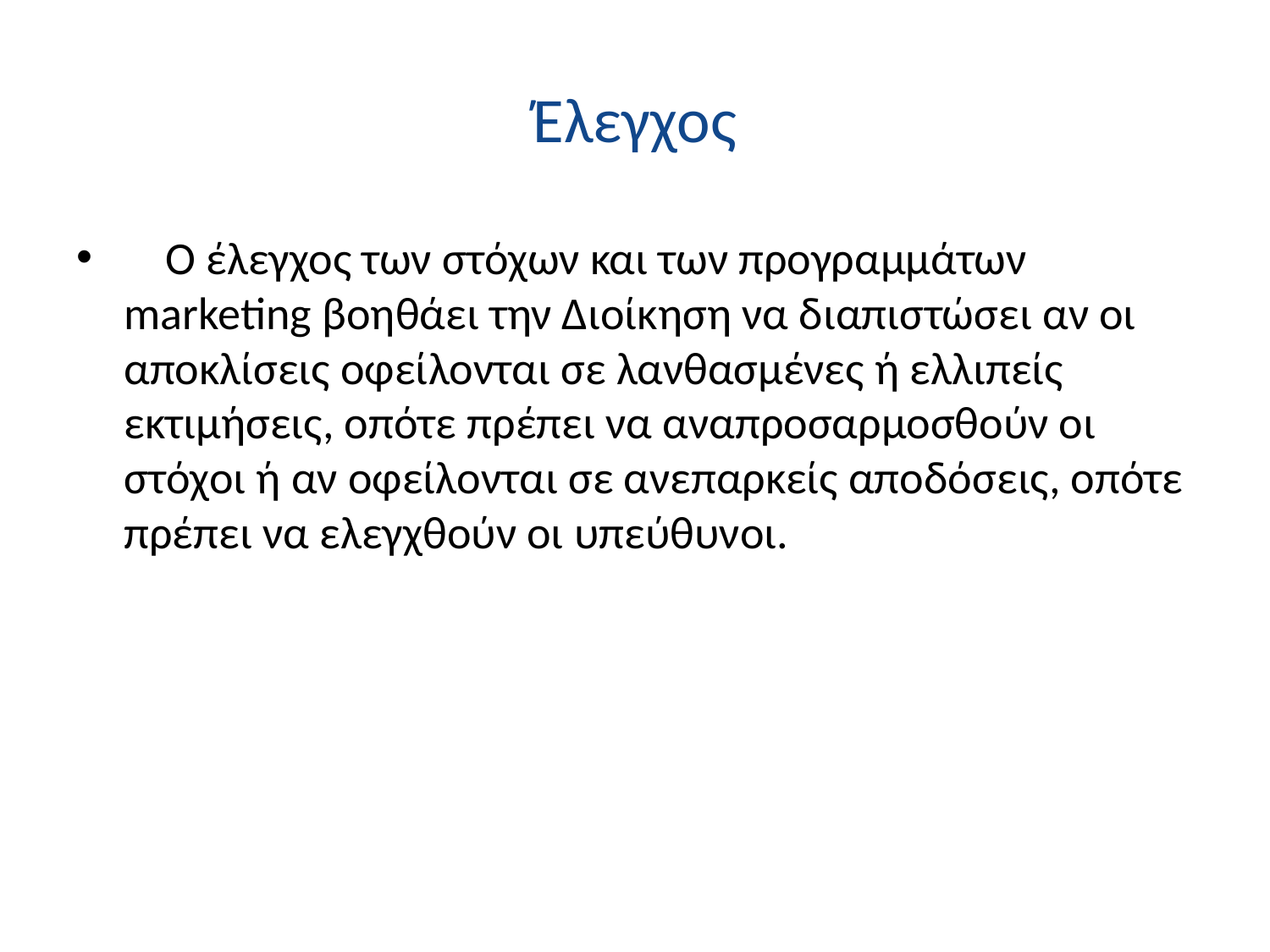

# Έλεγχος
    Ο έλεγχος των στόχων και των προγραμμάτων marketing βοηθάει την Διοίκηση να διαπιστώσει αν οι αποκλίσεις οφείλονται σε λανθασμένες ή ελλιπείς εκτιμήσεις, οπότε πρέπει να αναπροσαρμοσθούν οι στόχοι ή αν οφείλονται σε ανεπαρκείς αποδόσεις, οπότε πρέπει να ελεγχθούν οι υπεύθυνοι.